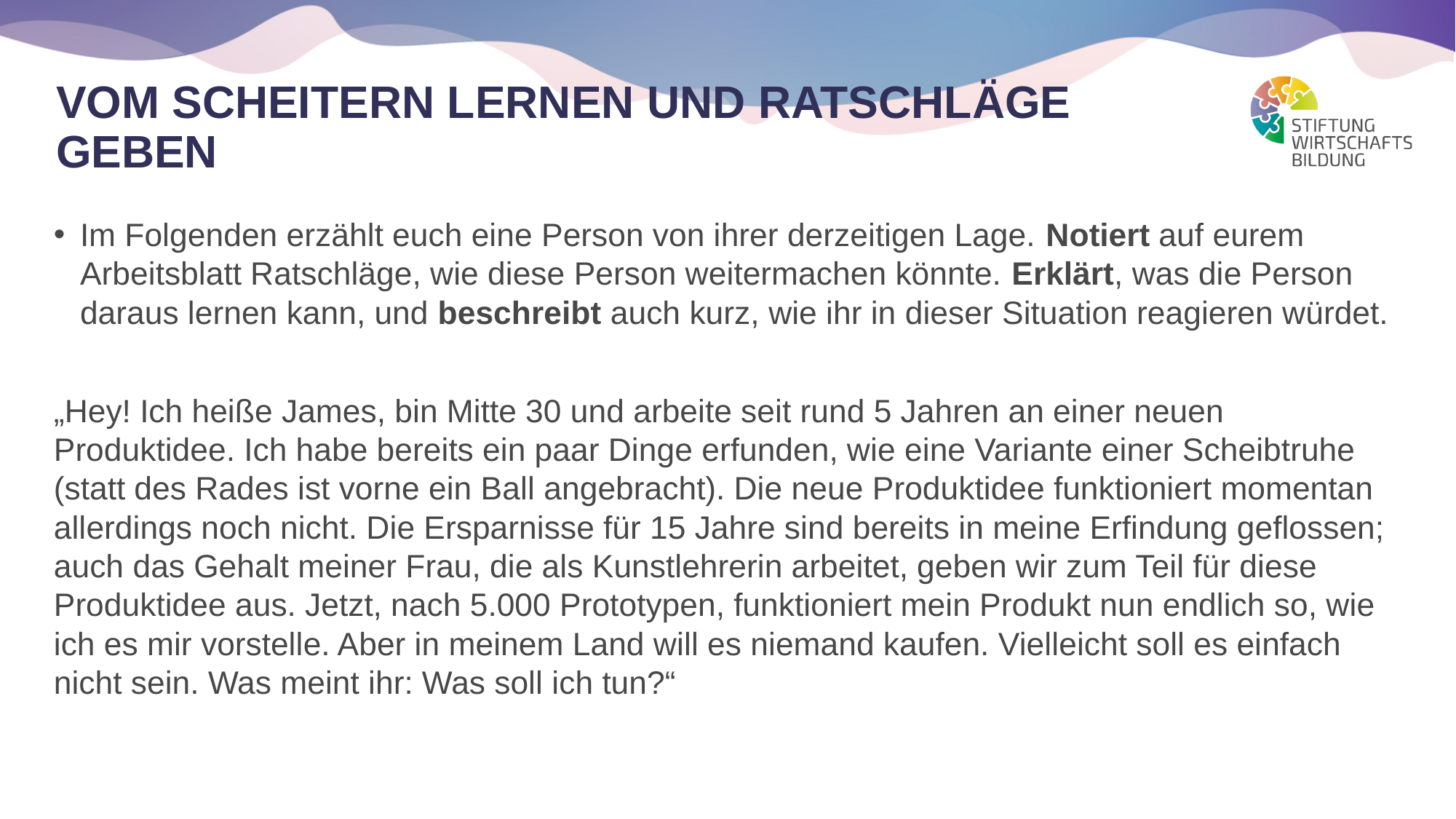

# Vom Scheitern Lernen und Ratschläge geben
Im Folgenden erzählt euch eine Person von ihrer derzeitigen Lage. Notiert auf eurem Arbeitsblatt Ratschläge, wie diese Person weitermachen könnte. Erklärt, was die Person daraus lernen kann, und beschreibt auch kurz, wie ihr in dieser Situation reagieren würdet.

„Hey! Ich heiße James, bin Mitte 30 und arbeite seit rund 5 Jahren an einer neuen Produktidee. Ich habe bereits ein paar Dinge erfunden, wie eine Variante einer Scheibtruhe (statt des Rades ist vorne ein Ball angebracht). Die neue Produktidee funktioniert momentan allerdings noch nicht. Die Ersparnisse für 15 Jahre sind bereits in meine Erfindung geflossen; auch das Gehalt meiner Frau, die als Kunstlehrerin arbeitet, geben wir zum Teil für diese Produktidee aus. Jetzt, nach 5.000 Prototypen, funktioniert mein Produkt nun endlich so, wie ich es mir vorstelle. Aber in meinem Land will es niemand kaufen. Vielleicht soll es einfach nicht sein. Was meint ihr: Was soll ich tun?“